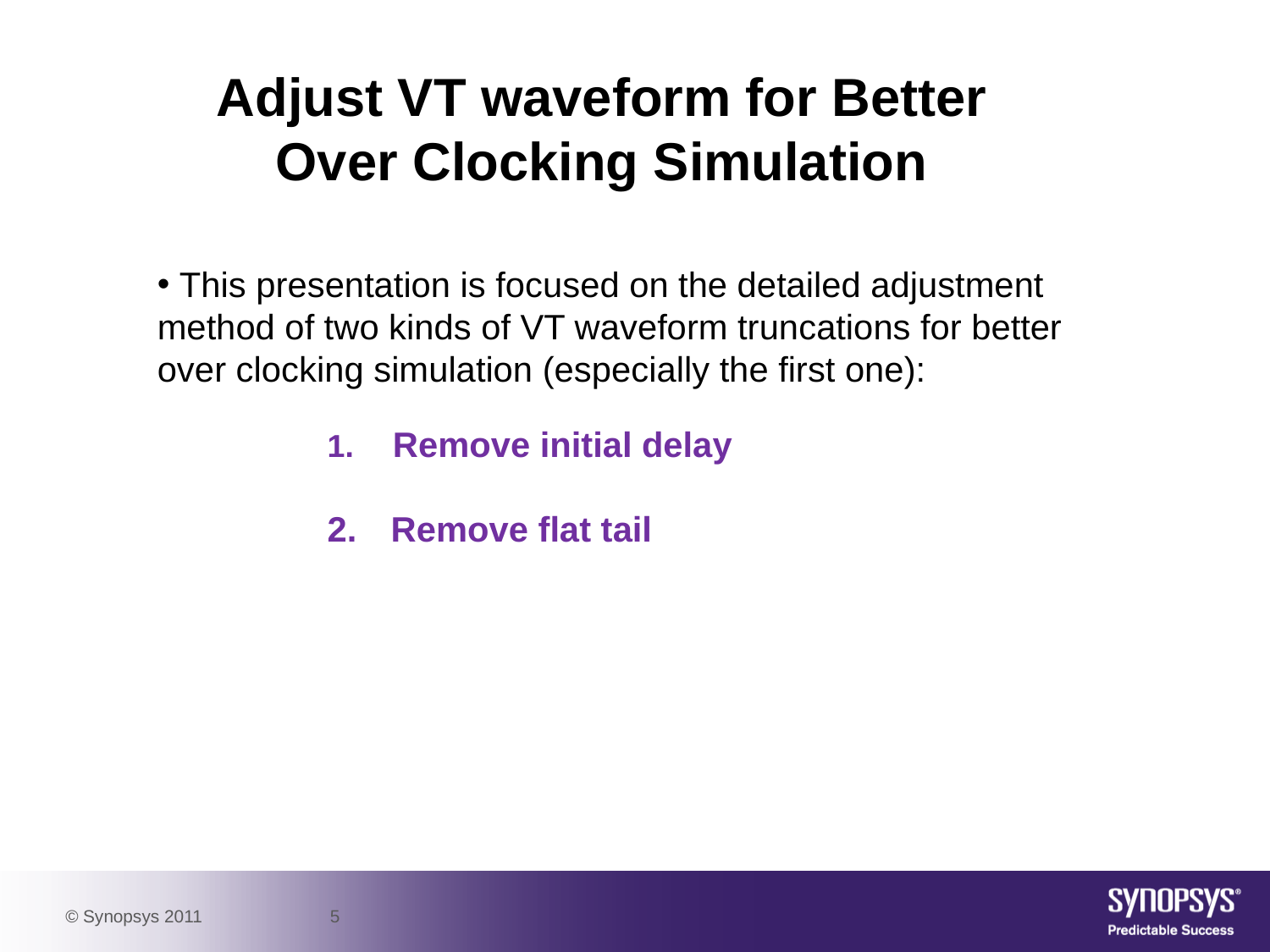

# Adjust VT waveform for Better Over Clocking Simulation
 This presentation is focused on the detailed adjustment method of two kinds of VT waveform truncations for better over clocking simulation (especially the first one):

  Remove initial delay

Remove flat tail